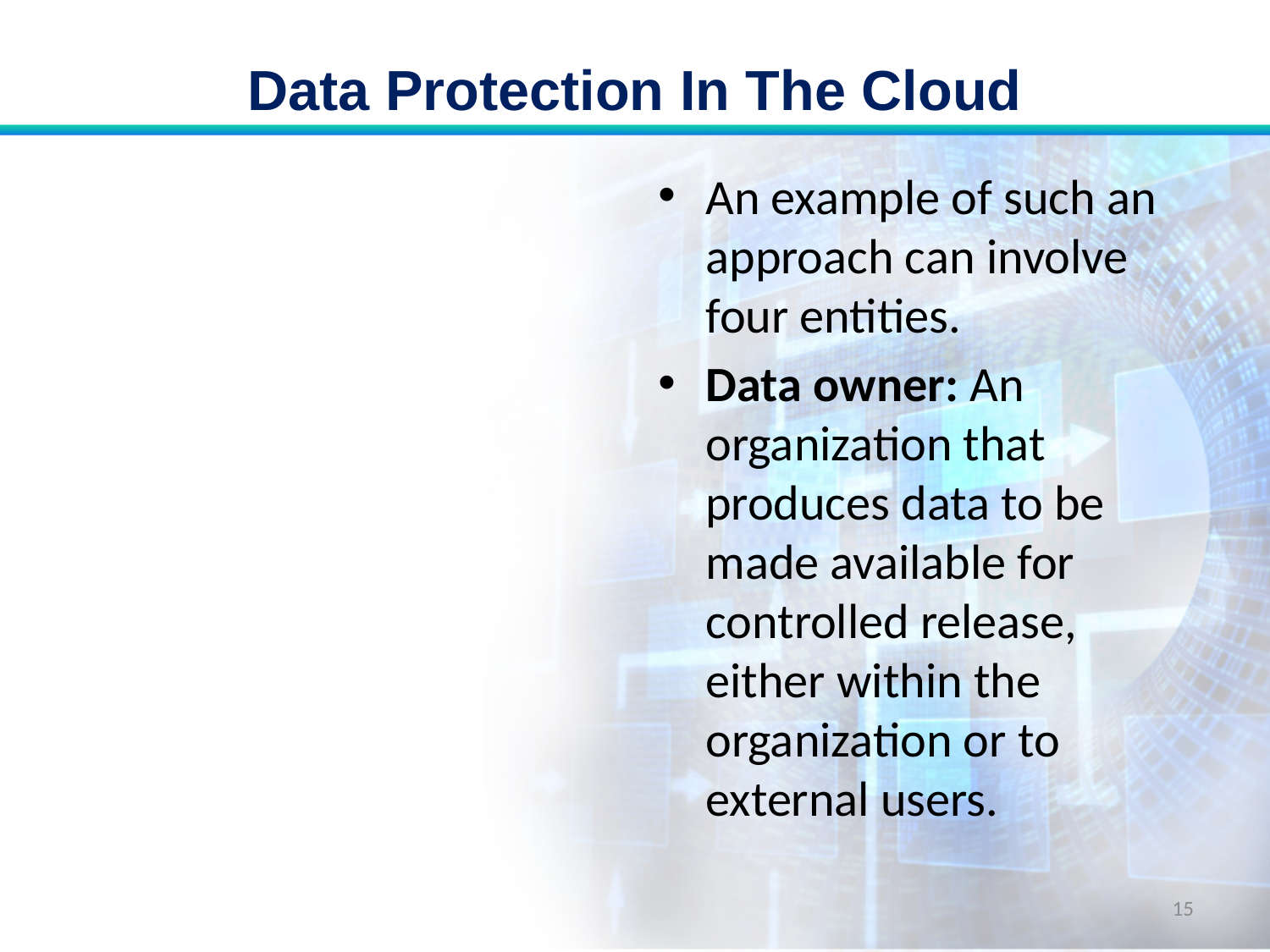

# Data Protection In The Cloud
An example of such an approach can involve four entities.
Data owner: An organization that produces data to be made available for controlled release, either within the organization or to external users.
15